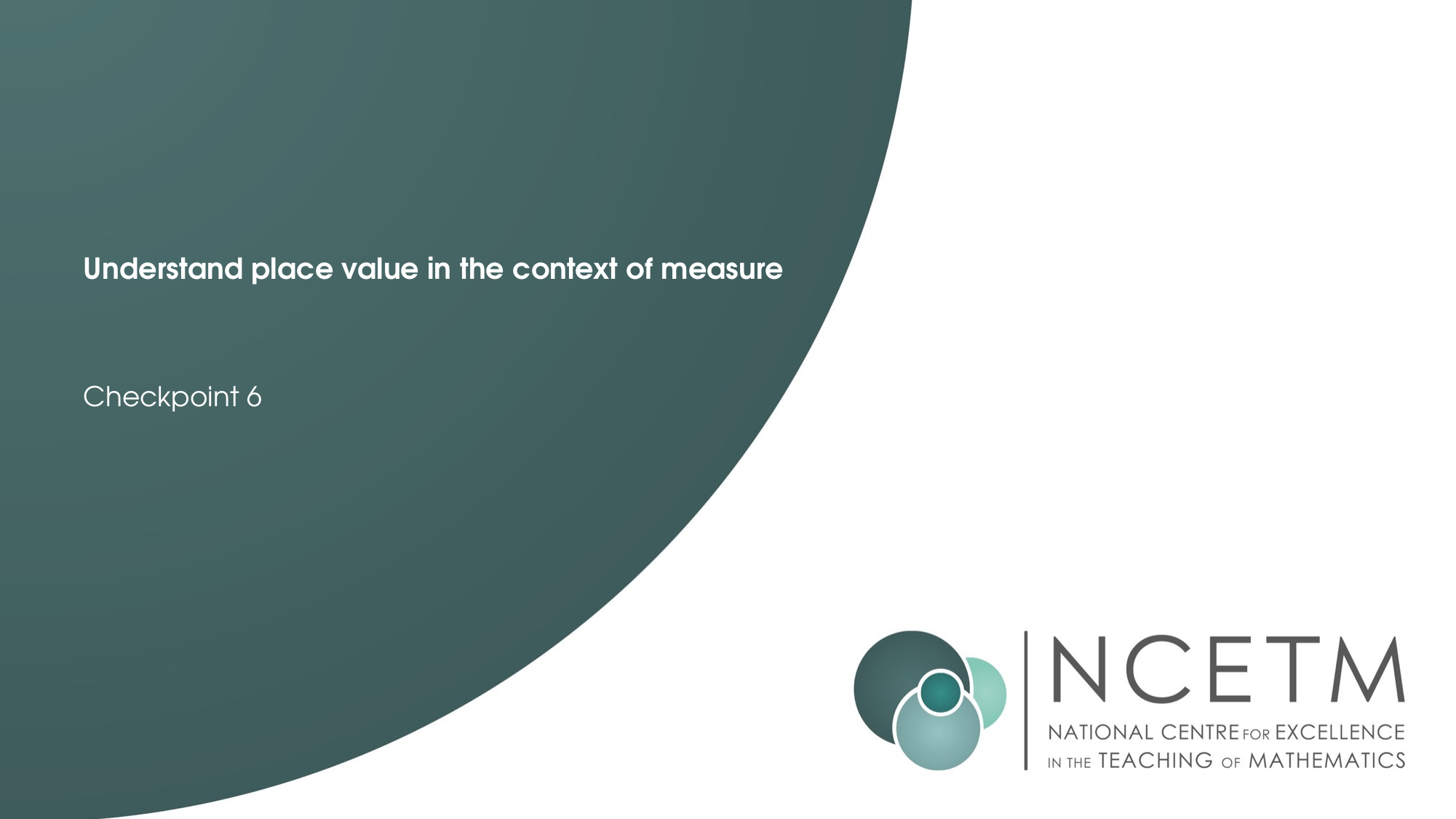

# Understand place value in the context of measure
Checkpoint 6